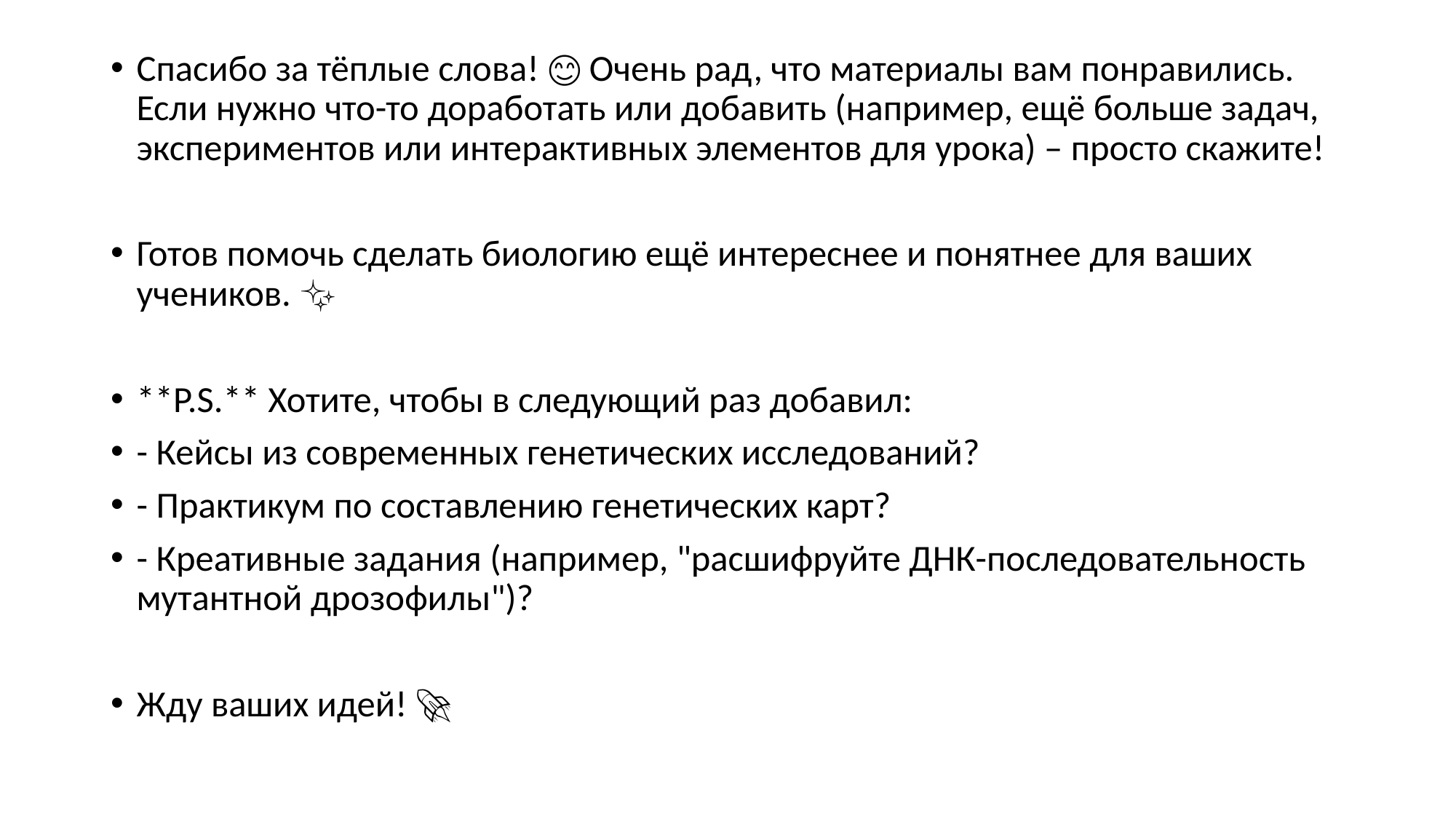

#
Спасибо за тёплые слова! 😊 Очень рад, что материалы вам понравились. Если нужно что-то доработать или добавить (например, ещё больше задач, экспериментов или интерактивных элементов для урока) – просто скажите!

Готов помочь сделать биологию ещё интереснее и понятнее для ваших учеников. 🧬✨

**P.S.** Хотите, чтобы в следующий раз добавил:
- Кейсы из современных генетических исследований?
- Практикум по составлению генетических карт?
- Креативные задания (например, "расшифруйте ДНК-последовательность мутантной дрозофилы")?

Жду ваших идей! 🚀